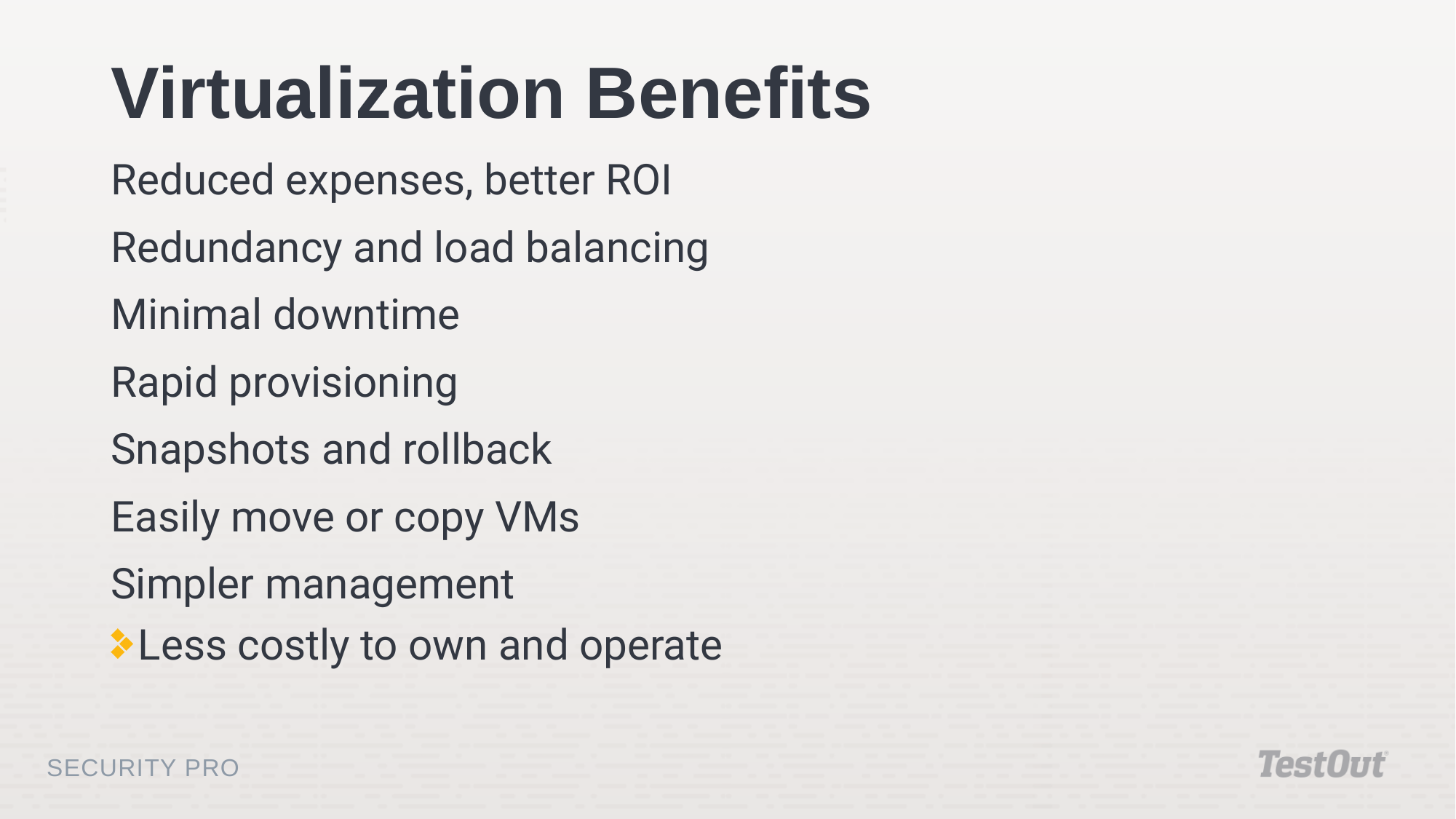

# Virtualization Benefits
Reduced expenses, better ROI
Redundancy and load balancing
Minimal downtime
Rapid provisioning
Snapshots and rollback
Easily move or copy VMs
Simpler management
Less costly to own and operate
Security Pro